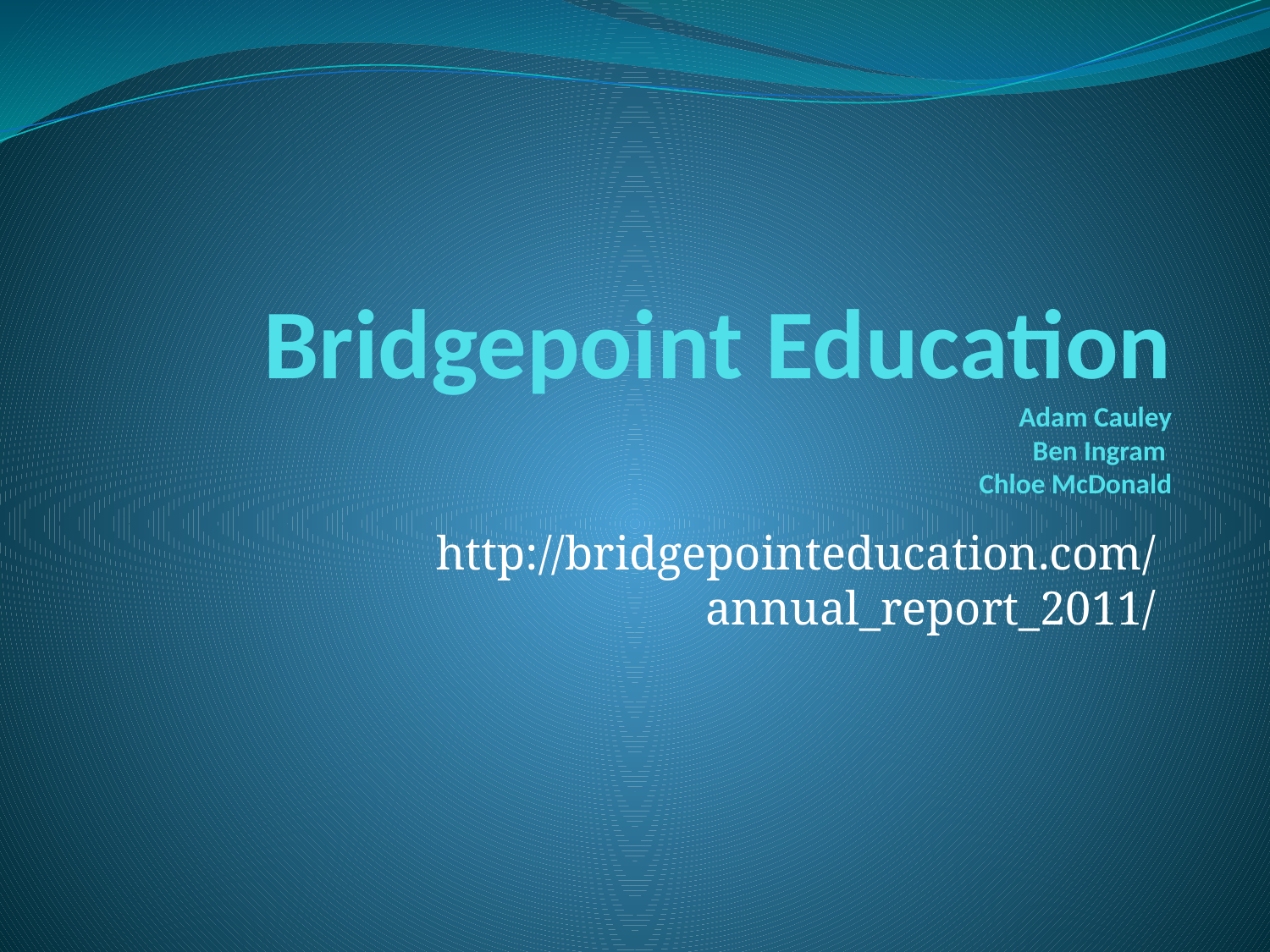

# Bridgepoint Education Adam Cauley Ben Ingram Chloe McDonald
http://bridgepointeducation.com/annual_report_2011/